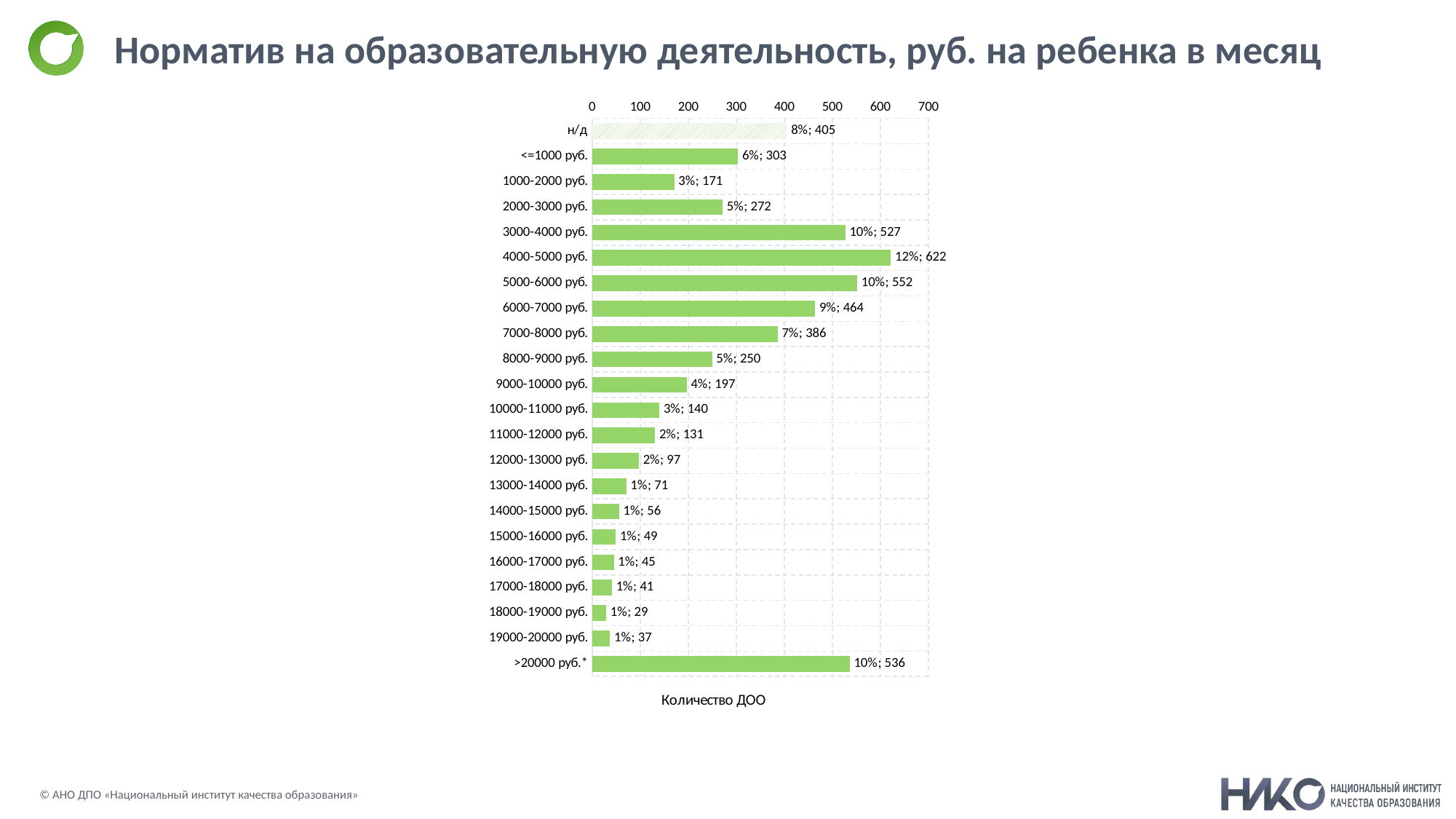

# Норматив на образовательную деятельность, руб. на ребенка в месяц

### Chart

| Category | Норматив на присмотр и уход на ребенка в месяц |
|---|---|
| н/д | 405.32195212469844 |
| <=1000 руб. | 303.492299127853 |
| 1000-2000 руб. | 170.71441825941733 |
| 2000-3000 руб. | 271.54574132492115 |
| 3000-4000 руб. | 527.1182037483763 |
| 4000-5000 руб. | 621.9595472258304 |
| 5000-6000 руб. | 552.0764520319169 |
| 6000-7000 руб. | 464.22341807385413 |
| 7000-8000 руб. | 386.35368342920765 |
| 8000-9000 руб. | 249.58248283540544 |
| 9000-10000 руб. | 196.6709964742995 |
| 10000-11000 руб. | 139.76619038782707 |
| 11000-12000 руб. | 130.78122100575246 |
| 12000-13000 руб. | 96.83800334013732 |
| 13000-14000 руб. | 70.88142512525515 |
| 14000-15000 руб. | 55.906476155130825 |
| 15000-16000 руб. | 48.91816663573947 |
| 16000-17000 руб. | 44.924846910372985 |
| 17000-18000 руб. | 40.931527185006495 |
| 18000-19000 руб. | 28.95156800890703 |
| 19000-20000 руб. | 36.938207459640005 |
| >20000 руб.* | 536.103173130451 |